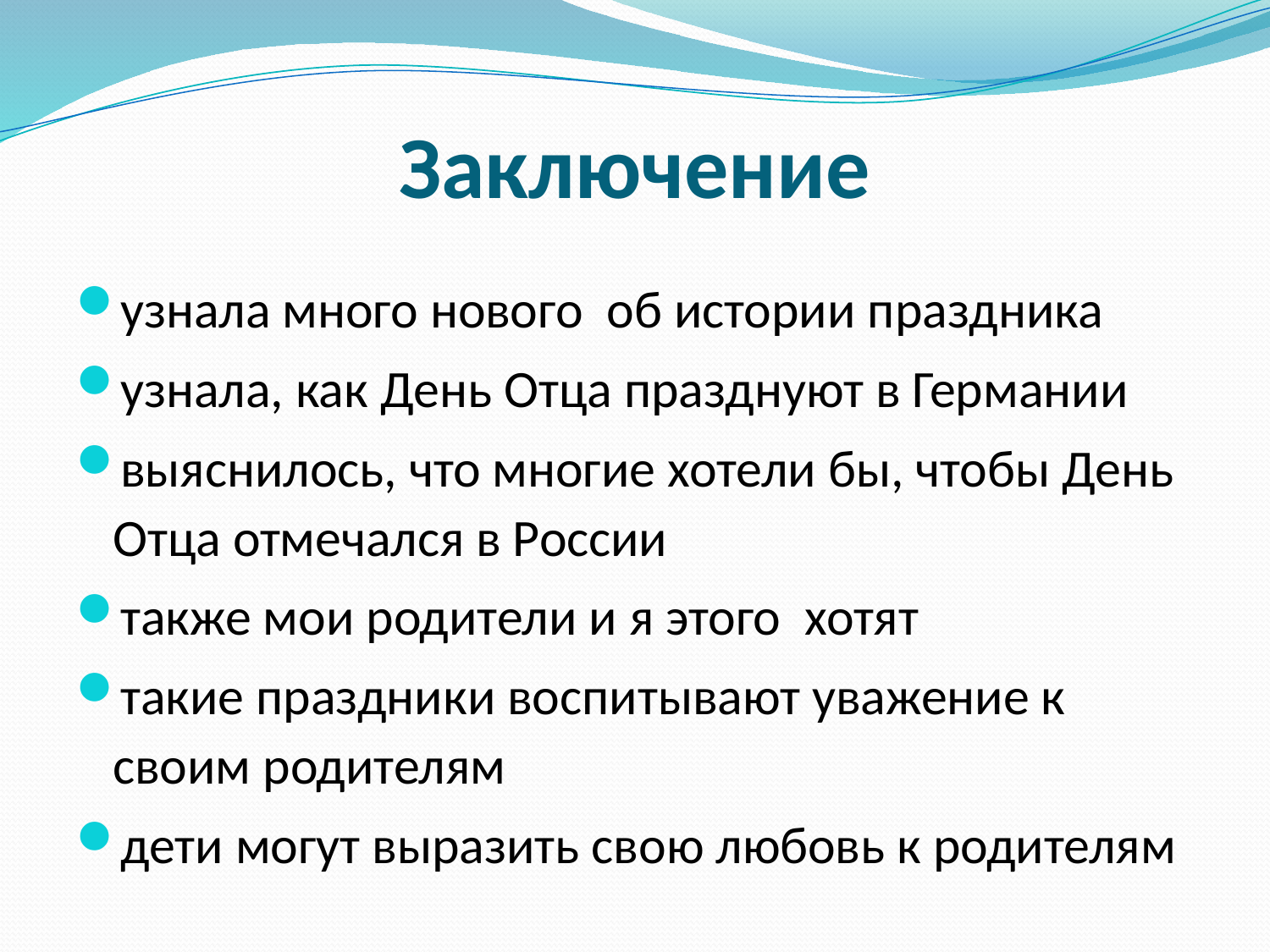

# Заключение

узнала много нового  об истории праздника
узнала, как День Отца празднуют в Германии
выяснилось, что многие хотели бы, чтобы День Отца отмечался в России
также мои родители и я этого  хотят
такие праздники воспитывают уважение к своим родителям
дети могут выразить свою любовь к родителям